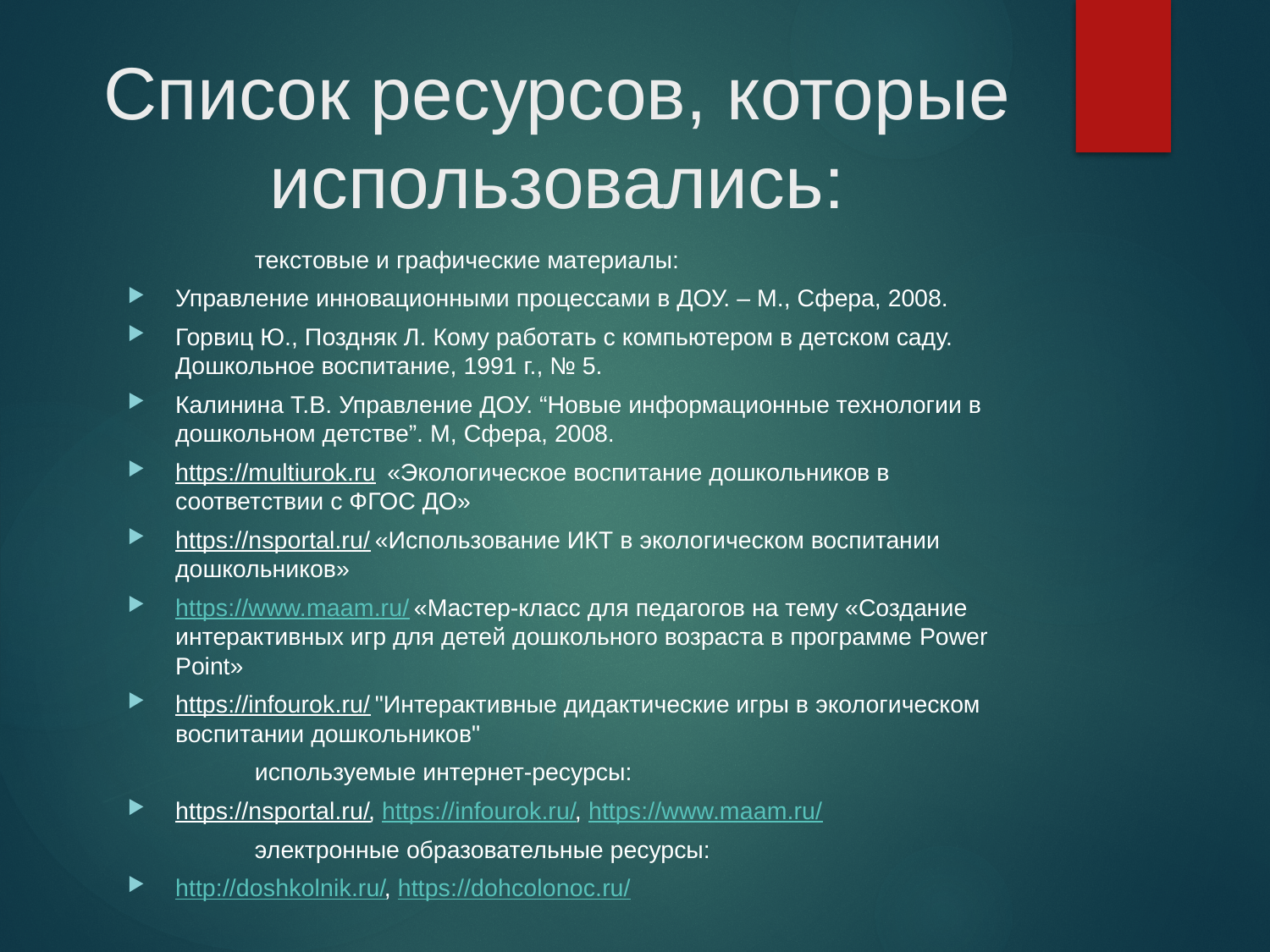

# Список ресурсов, которые использовались:
текстовые и графические материалы:
Управление инновационными процессами в ДОУ. – М., Сфера, 2008.
Горвиц Ю., Поздняк Л. Кому работать с компьютером в детском саду. Дошкольное воспитание, 1991 г., № 5.
Калинина Т.В. Управление ДОУ. “Новые информационные технологии в дошкольном детстве”. М, Сфера, 2008.
https://multiurok.ru  «Экологическое воспитание дошкольников в соответствии с ФГОС ДО»
https://nsportal.ru/ «Использование ИКТ в экологическом воспитании дошкольников»
https://www.maam.ru/ «Мастер-класс для педагогов на тему «Создание интерактивных игр для детей дошкольного возраста в программе Power Point»
https://infourok.ru/ "Интерактивные дидактические игры в экологическом воспитании дошкольников"
используемые интернет-ресурсы:
https://nsportal.ru/, https://infourok.ru/, https://www.maam.ru/
электронные образовательные ресурсы:
http://doshkolnik.ru/, https://dohcolonoc.ru/